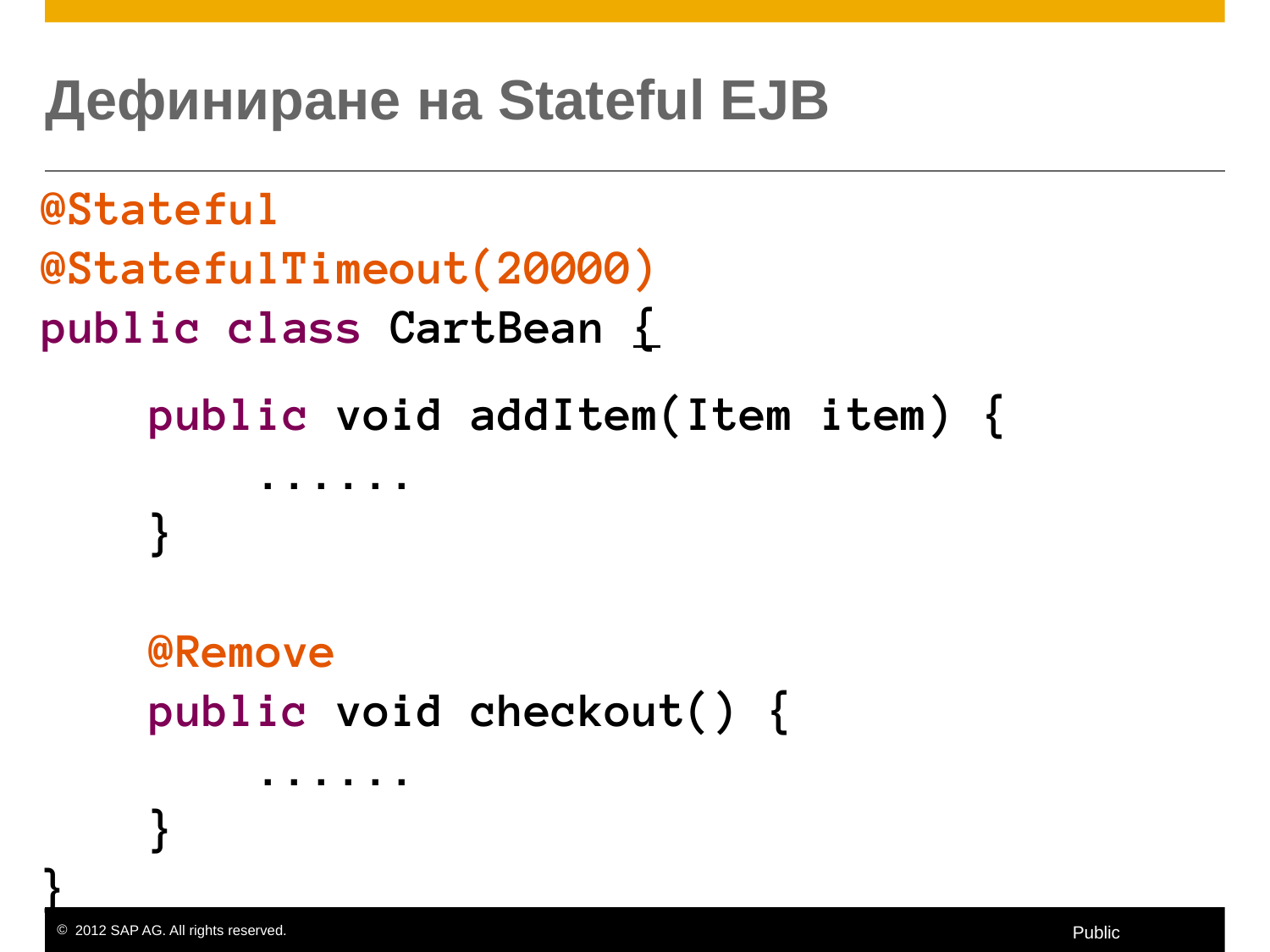

# Дефиниране на Stateful EJB
@Stateful
@StatefulTimeout(20000)
public class CartBean {
    public void addItem(Item item) {
        ......
    }
    @Remove
    public void checkout() {
        ......
    }
}